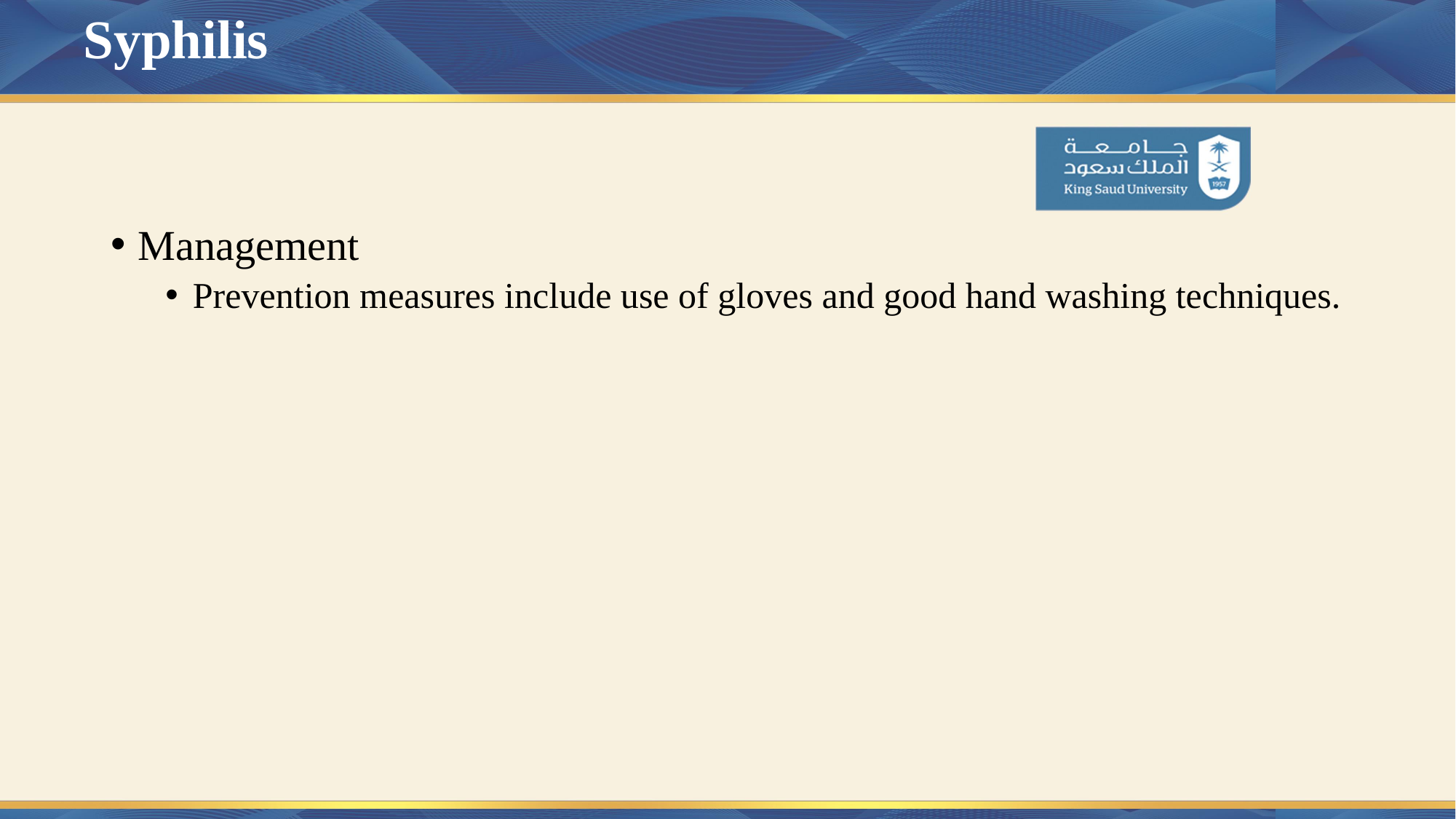

# Syphilis
Management
Prevention measures include use of gloves and good hand washing techniques.